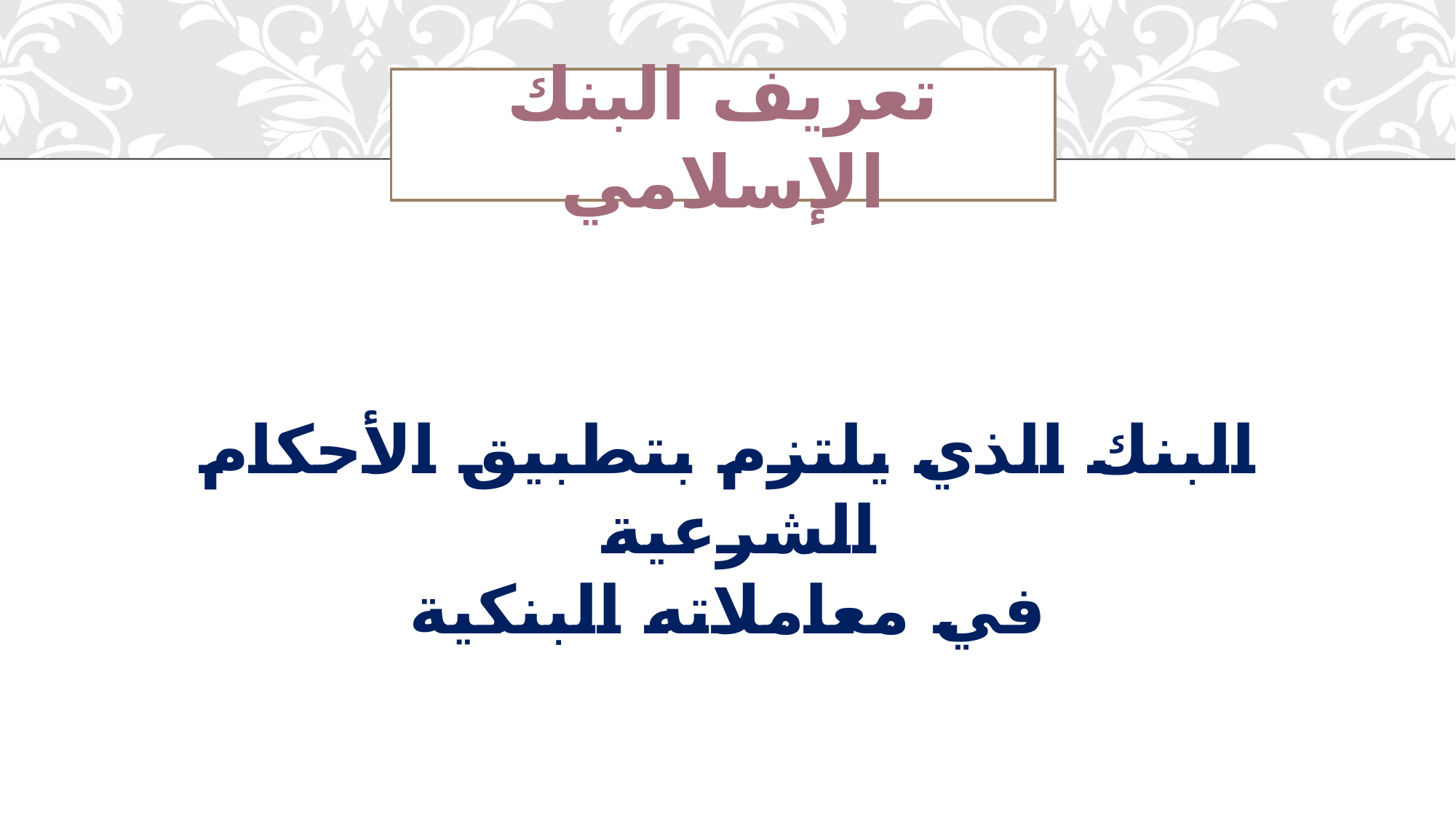

# تعريف البنك الإسلامي

البنك الذي يلتزم بتطبيق الأحكام الشرعية
في معاملاته البنكية